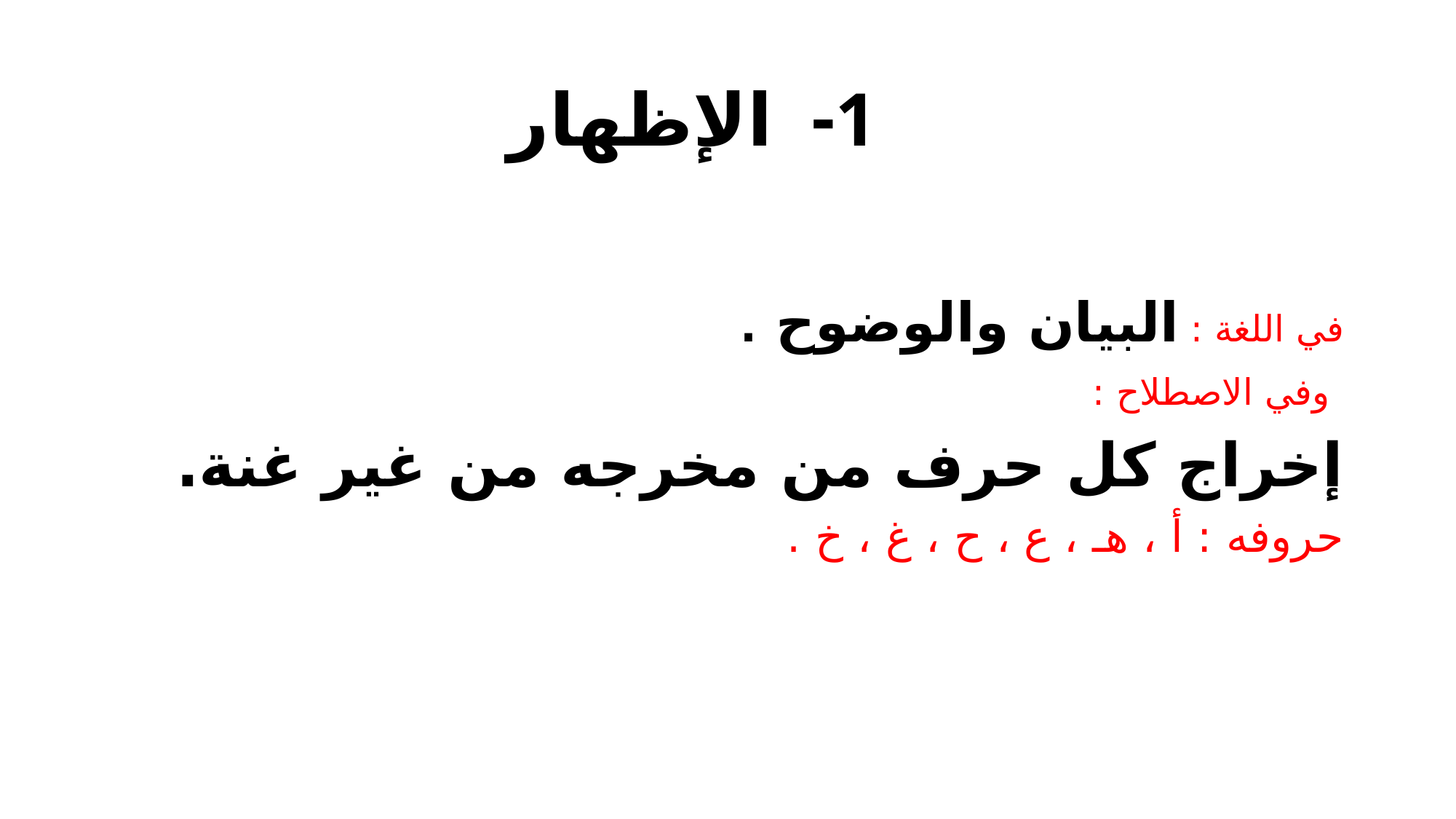

# 1-  الإظهار

في اللغة : البيان والوضوح .
 وفي الاصطلاح :
إخراج كل حرف من مخرجه من غير غنة.
حروفه : أ ، هـ ، ع ، ح ، غ ، خ .